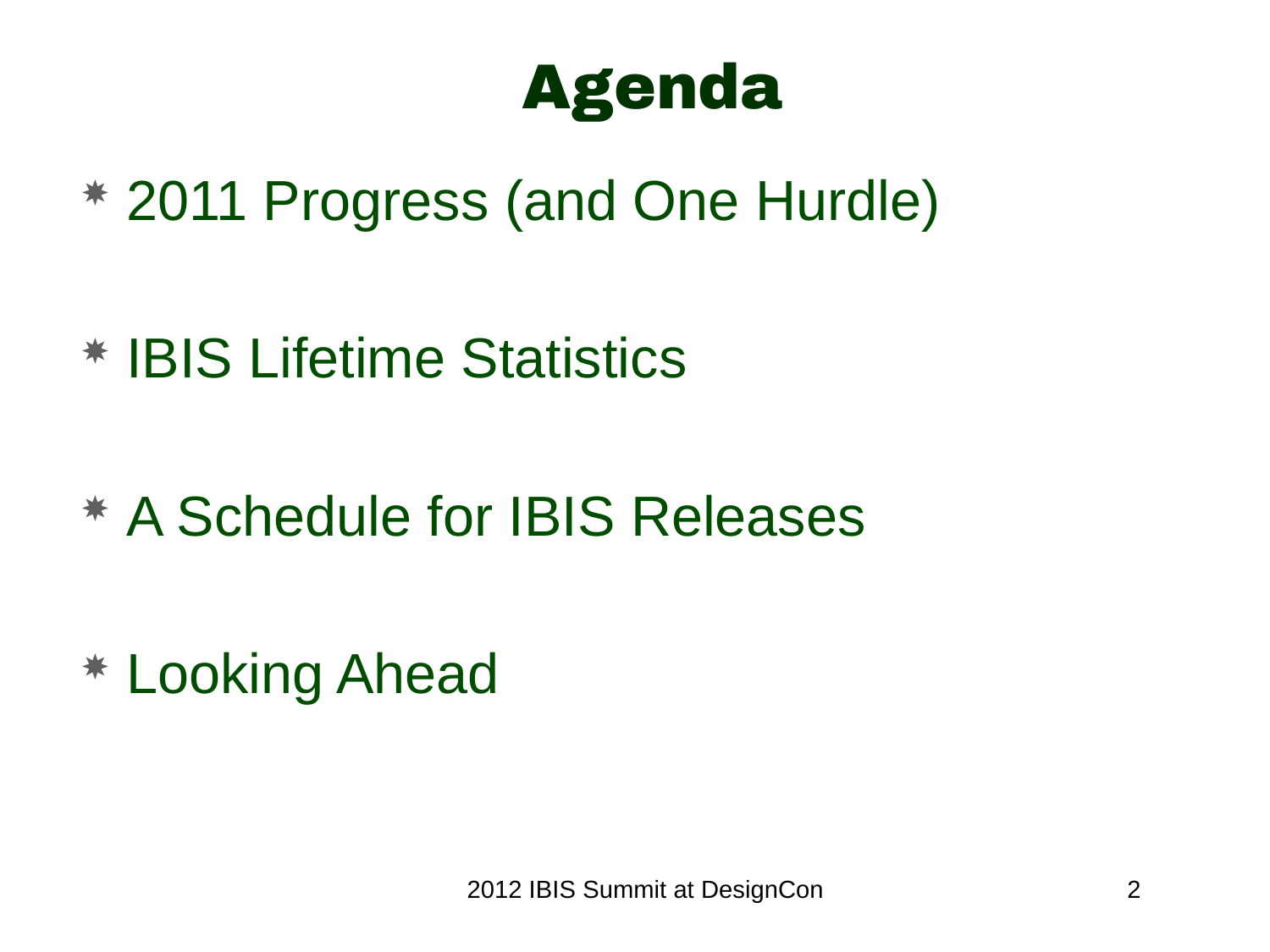

# Agenda
2011 Progress (and One Hurdle)

IBIS Lifetime Statistics

A Schedule for IBIS Releases

Looking Ahead

2012 IBIS Summit at DesignCon

2